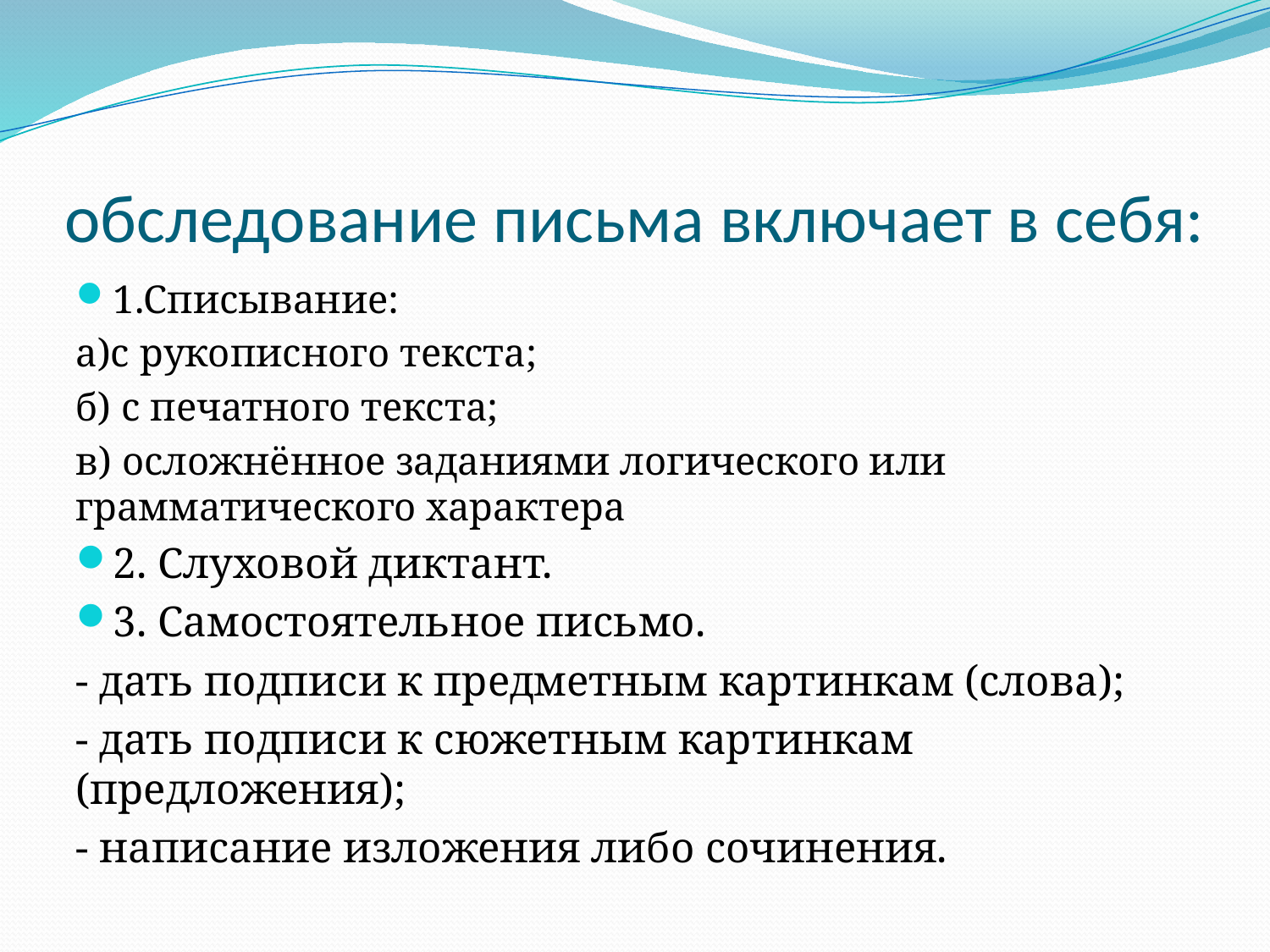

# обследование письма включает в себя:
1.Списывание:
а)с рукописного текста;
б) с печатного текста;
в) осложнённое заданиями логического или грамматического характера
2. Слуховой диктант.
3. Самостоятельное письмо.
- дать подписи к предметным картинкам (слова);
- дать подписи к сюжетным картинкам (предложения);
- написание изложения либо сочинения.